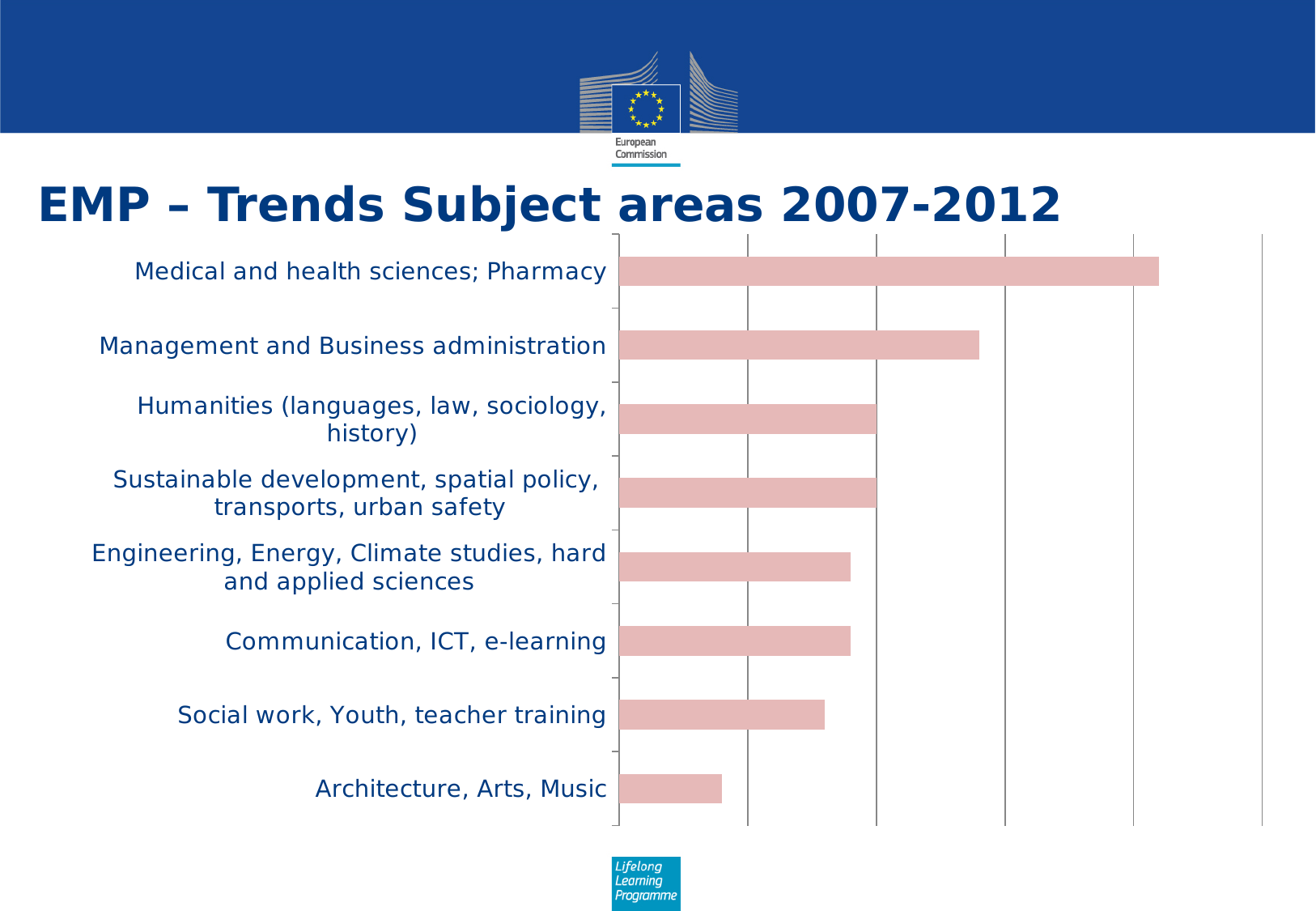

# EMP – Trends Subject areas 2007-2012

### Chart

| Category |  |
|---|---|
| Medical and health sciences; Pharmacy | 21.0 |
| Management and Business administration | 14.0 |
| Humanities (languages, law, sociology, history) | 10.0 |
| Sustainable development, spatial policy,  transports, urban safety | 10.0 |
| Engineering, Energy, Climate studies, hard and applied sciences | 9.0 |
| Communication, ICT, e-learning | 9.0 |
| Social work, Youth, teacher training | 8.0 |
| Architecture, Arts, Music | 4.0 |